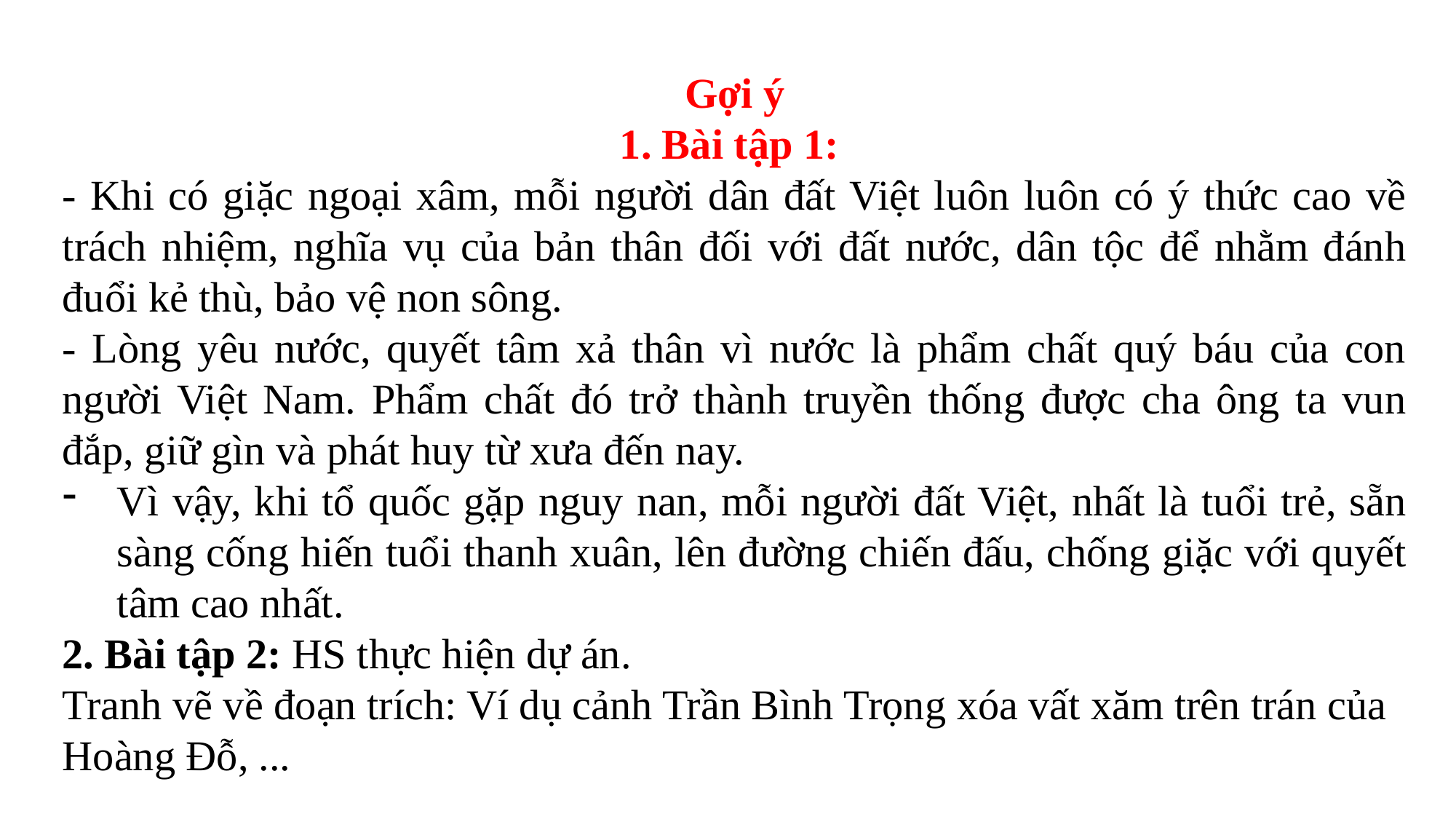

Gợi ý
1. Bài tập 1:
- Khi có giặc ngoại xâm, mỗi người dân đất Việt luôn luôn có ý thức cao về trách nhiệm, nghĩa vụ của bản thân đối với đất nước, dân tộc để nhằm đánh đuổi kẻ thù, bảo vệ non sông.
- Lòng yêu nước, quyết tâm xả thân vì nước là phẩm chất quý báu của con người Việt Nam. Phẩm chất đó trở thành truyền thống được cha ông ta vun đắp, giữ gìn và phát huy từ xưa đến nay.
Vì vậy, khi tổ quốc gặp nguy nan, mỗi người đất Việt, nhất là tuổi trẻ, sẵn sàng cống hiến tuổi thanh xuân, lên đường chiến đấu, chống giặc với quyết tâm cao nhất.
2. Bài tập 2: HS thực hiện dự án.
Tranh vẽ về đoạn trích: Ví dụ cảnh Trần Bình Trọng xóa vất xăm trên trán của Hoàng Đỗ, ...